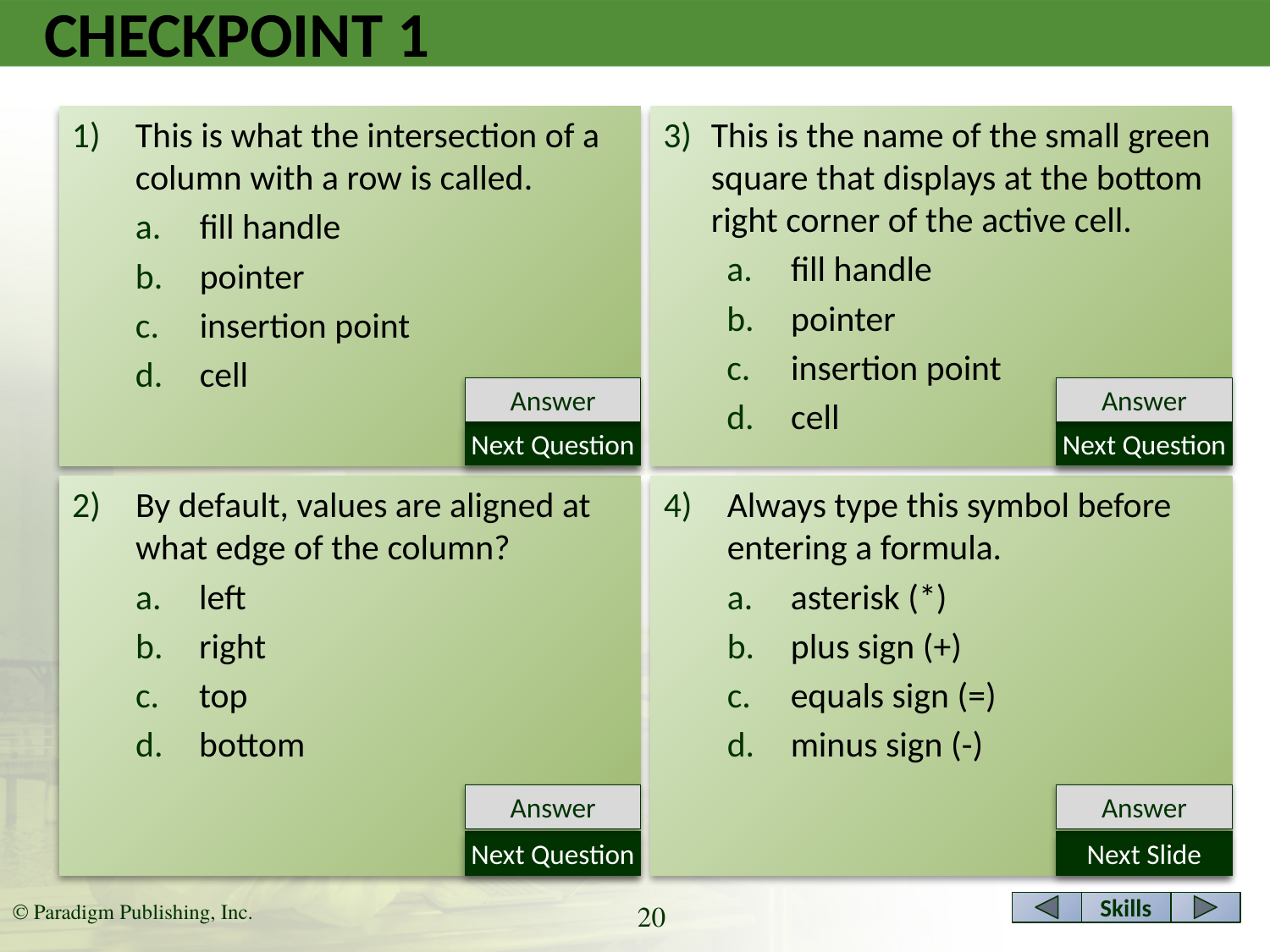

# CHECKPOINT 1
This is what the intersection of a column with a row is called.
fill handle
pointer
insertion point
cell

This is the name of the small green square that displays at the bottom right corner of the active cell.
fill handle
pointer
insertion point
cell

Answer
Answer
Next Question
Next Question
By default, values are aligned at what edge of the column?
left
right
top
bottom
Always type this symbol before entering a formula.
asterisk (*)
plus sign (+)
equals sign (=)
minus sign (-)
Answer
Answer
Next Question
Next Slide